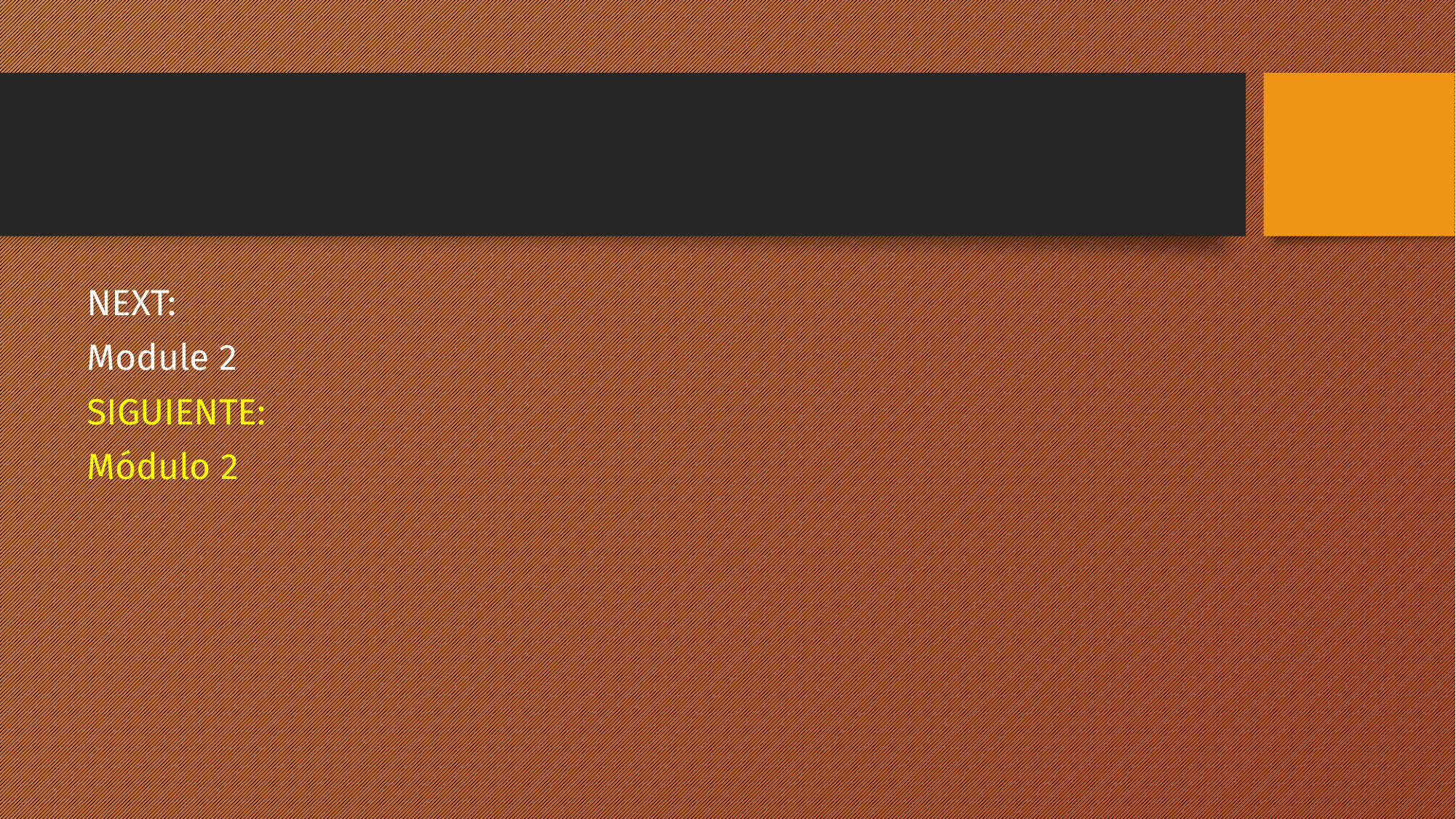

#
NEXT:
Module 2
SIGUIENTE:
Módulo 2